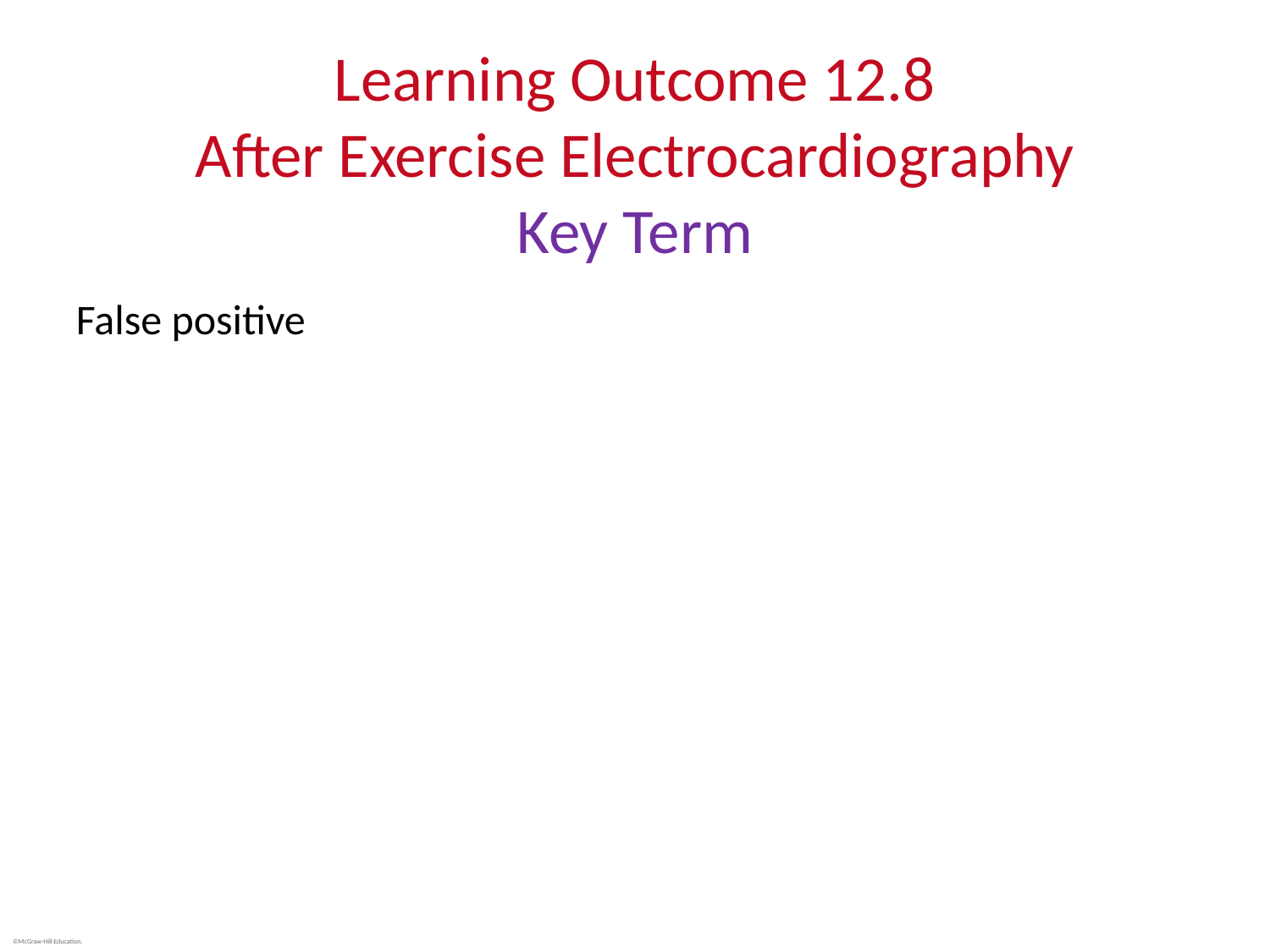

# Learning Outcome 12.8 After Exercise Electrocardiography Key Term
False positive